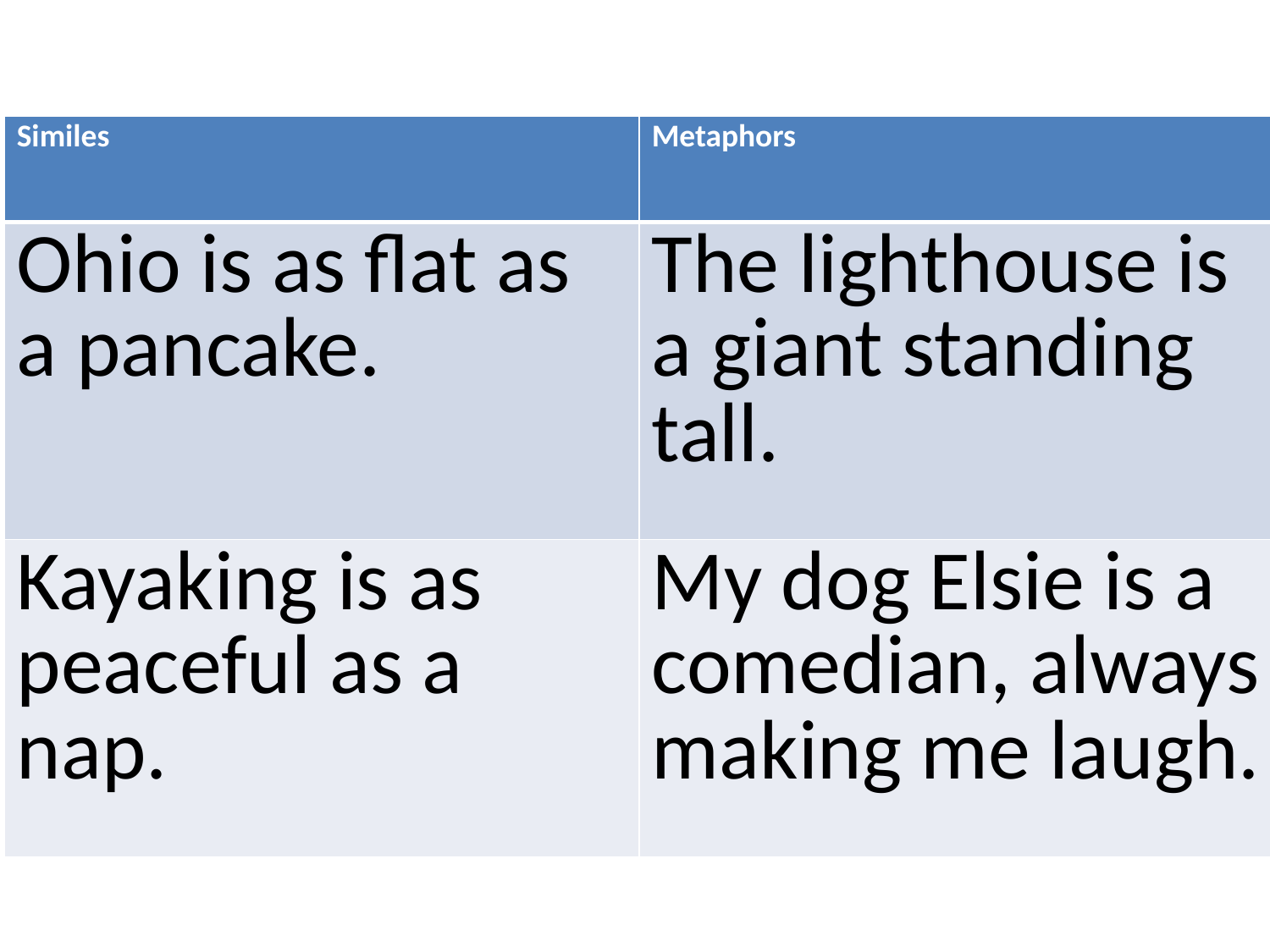

| Similes | Metaphors |
| --- | --- |
| Ohio is as flat as a pancake. | The lighthouse is a giant standing tall. |
| Kayaking is as peaceful as a nap. | My dog Elsie is a comedian, always making me laugh. |